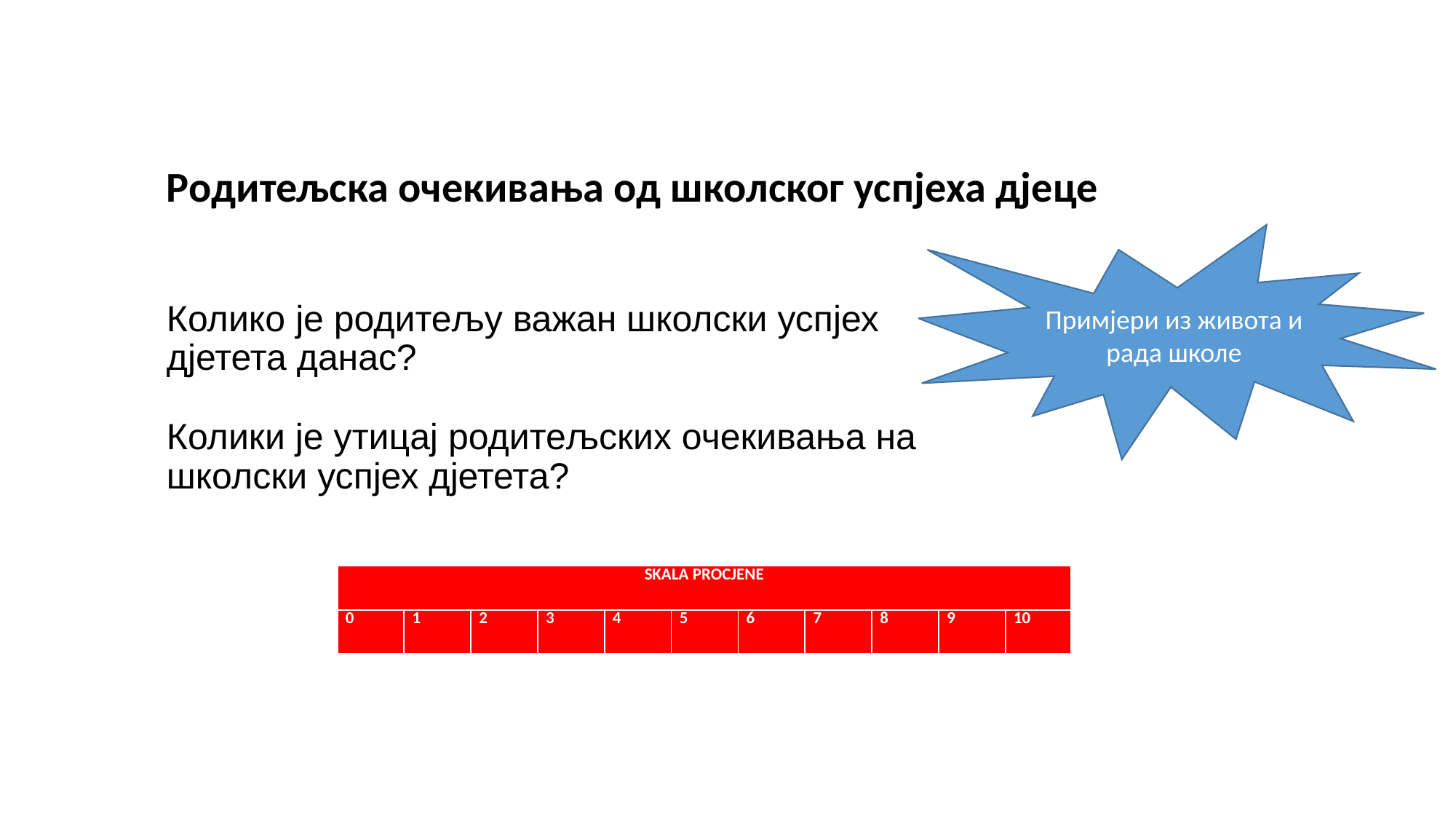

Родитељска очекивања од школског успјеха дјеце
Примјери из живота и рада школе
# Колико је родитељу важан школски успјех дјетета данас? Колики је утицај родитељских очекивања на школски успјех дјетета?
| SKALA PROCJENE |  |  |  |  |  |  |  |  |  |  |
| --- | --- | --- | --- | --- | --- | --- | --- | --- | --- | --- |
| 0 | 1 | 2 | 3 | 4 | 5 | 6 | 7 | 8 | 9 | 10 |